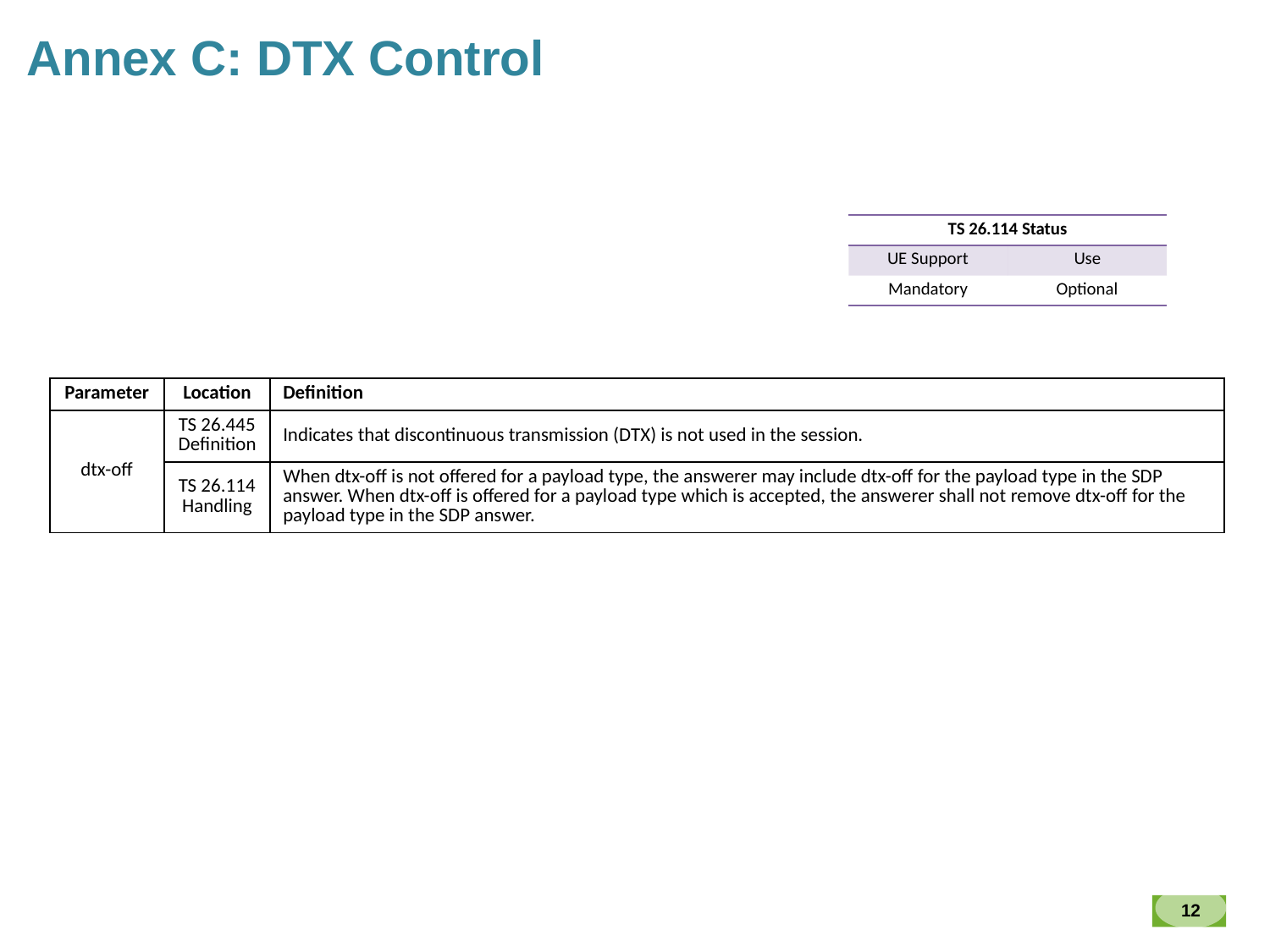

Annex C: DTX Control
| TS 26.114 Status |  |
| --- | --- |
| UE Support | Use |
| Mandatory | Optional |
| Parameter | Location | Definition |
| --- | --- | --- |
| dtx-off | TS 26.445 Definition | Indicates that discontinuous transmission (DTX) is not used in the session. |
|  | TS 26.114 Handling | When dtx-off is not offered for a payload type, the answerer may include dtx-off for the payload type in the SDP answer. When dtx-off is offered for a payload type which is accepted, the answerer shall not remove dtx-off for the payload type in the SDP answer. |